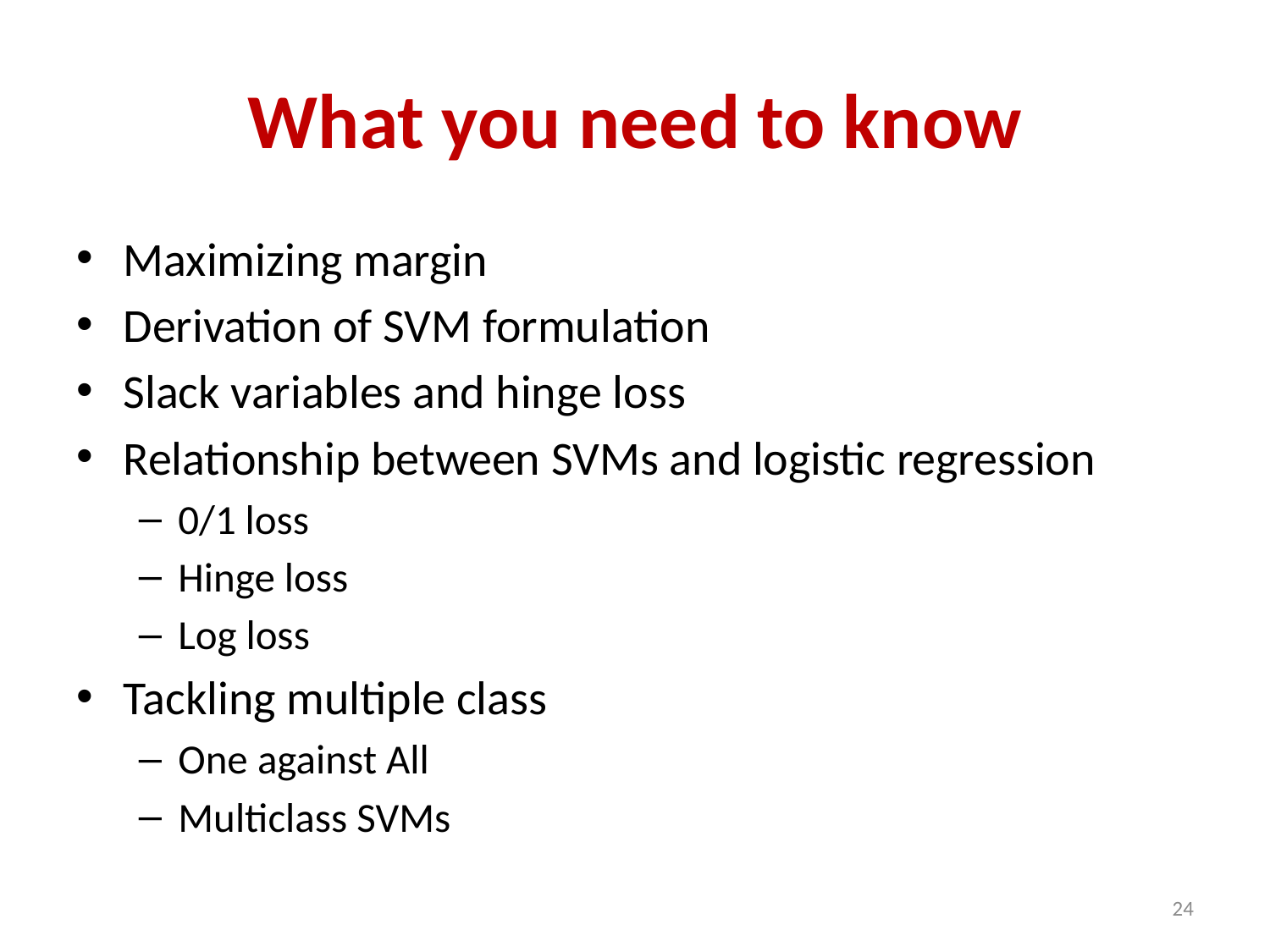

# What you need to know
Maximizing margin
Derivation of SVM formulation
Slack variables and hinge loss
Relationship between SVMs and logistic regression
0/1 loss
Hinge loss
Log loss
Tackling multiple class
One against All
Multiclass SVMs
24